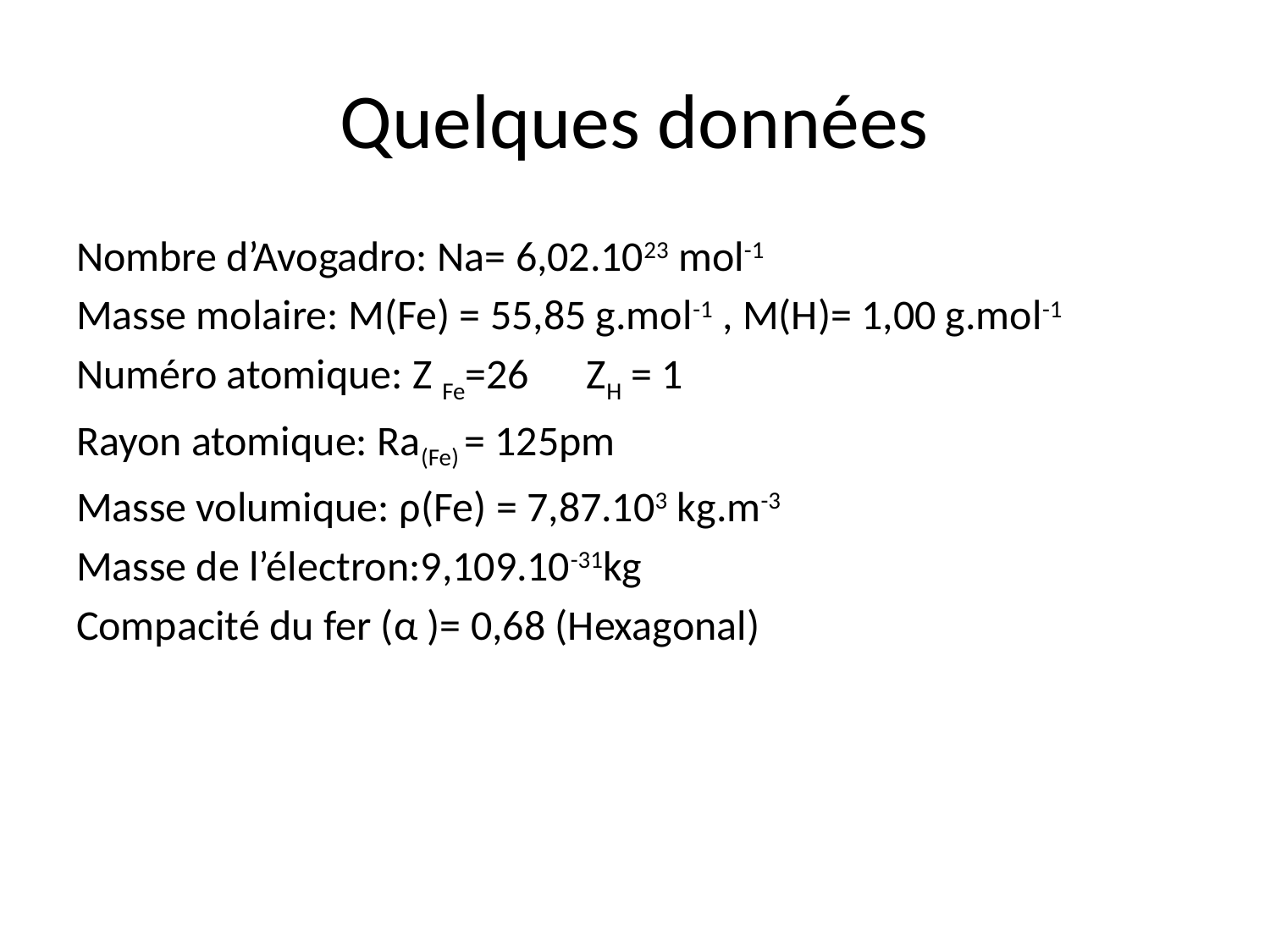

# Quelques données
Nombre d’Avogadro: Na= 6,02.1023 mol-1
Masse molaire: M(Fe) = 55,85 g.mol-1 , M(H)= 1,00 g.mol-1
Numéro atomique: Z Fe=26      ZH = 1
Rayon atomique: Ra(Fe) = 125pm
Masse volumique: ρ(Fe) = 7,87.103 kg.m-3
Masse de l’électron:9,109.10-31kg
Compacité du fer (α )= 0,68 (Hexagonal)